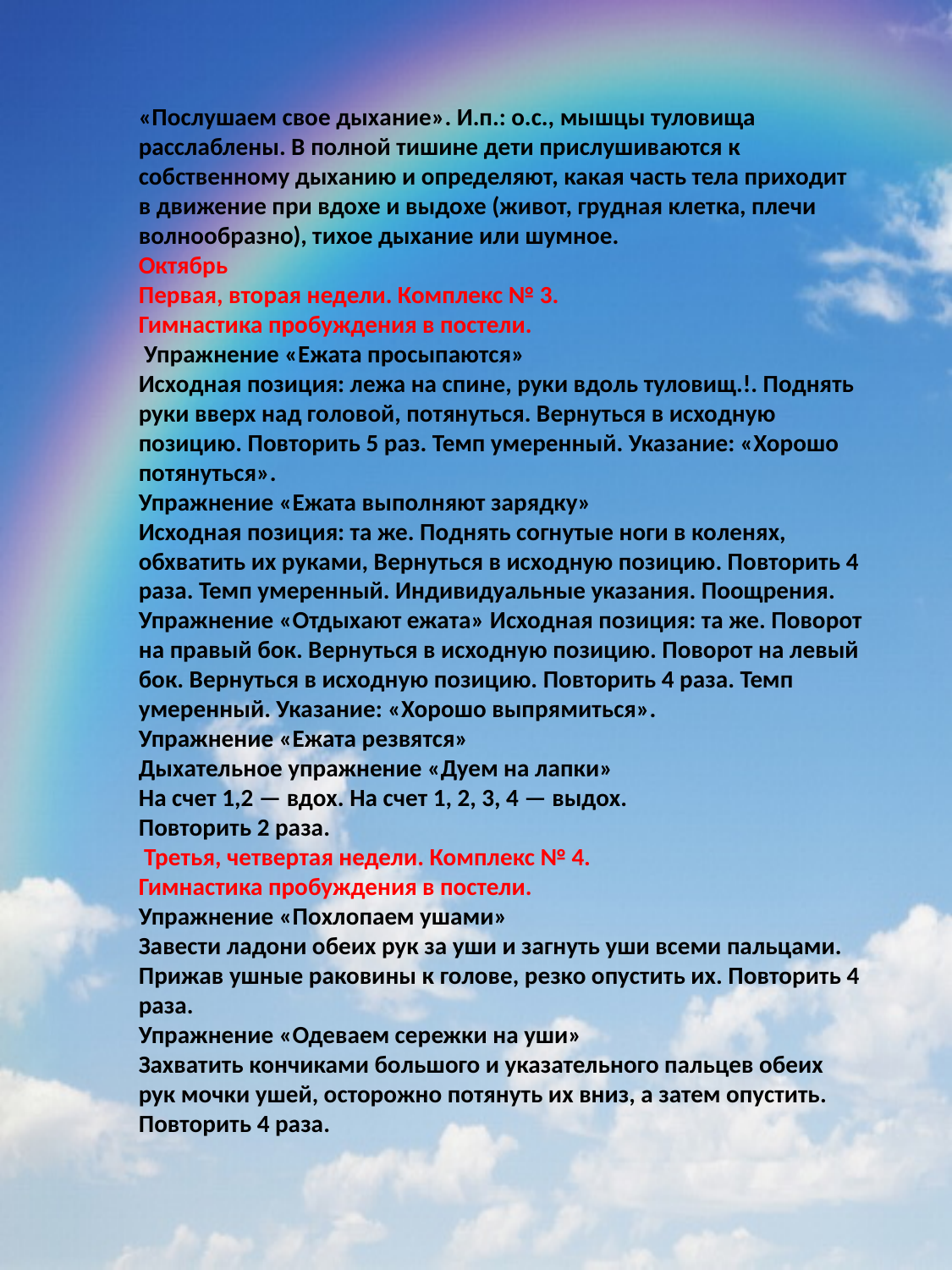

«Послушаем свое дыхание». И.п.: о.с., мышцы туловища расслаблены. В полной тишине дети прислушиваются к собственному дыханию и определяют, какая часть тела приходит в движение при вдохе и выдо­хе (живот, грудная клетка, плечи волнообразно), тихое дыхание или шумное.
Октябрь
Первая, вторая недели. Комплекс № 3.
Гимнастика пробуждения в постели.
 Упражнение «Ежата просыпаются»
Исходная позиция: лежа на спине, руки вдоль туловищ.!. Поднять руки вверх над головой, потянуться. Вернуться в исходную позицию. Повторить 5 раз. Темп умеренный. Указание: «Хорошо потянуться».
Упражнение «Ежата выполняют зарядку»
Исходная позиция: та же. Поднять согнутые ноги в коленях, обхватить их руками, Вернуться в исходную позицию. Повторить 4 раза. Темп умеренный. Индивидуальные указания. Поощрения. Упражнение «Отдыхают ежата» Исходная позиция: та же. Поворот на правый бок. Вернуться в исходную позицию. Поворот на левый бок. Вернуться в исходную позицию. Повторить 4 раза. Темп умеренный. Указание: «Хорошо выпрямиться».
Упражнение «Ежата резвятся»
Дыхательное упражнение «Дуем на лапки»
На счет 1,2 — вдох. На счет 1, 2, 3, 4 — выдох.
Повторить 2 раза.
 Третья, четвертая недели. Комплекс № 4.
Гимнастика пробуждения в постели.
Упражнение «Похлопаем ушами»
Завести ладони обеих рук за уши и загнуть уши всеми пальцами. Прижав ушные раковины к голове, резко опустить их. Повторить 4 раза.
Упражнение «Одеваем сережки на уши»
Захватить кончиками большого и указательного пальцев обеих рук мочки ушей, осторожно потянуть их вниз, а затем опустить. Повторить 4 раза.